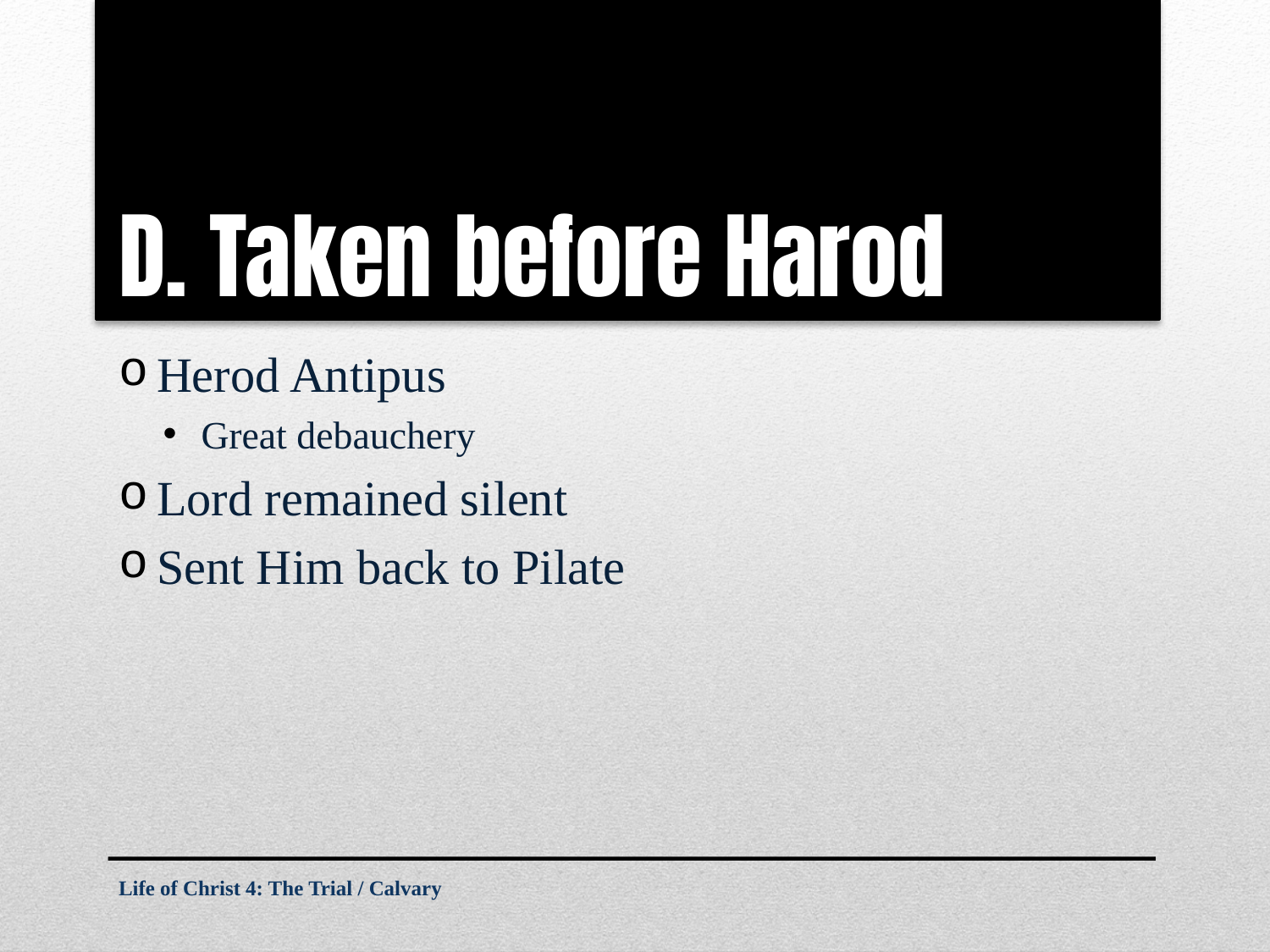

# D. Taken before Harod
Herod Antipus
Great debauchery
Lord remained silent
Sent Him back to Pilate

Life of Christ 4: The Trial / Calvary